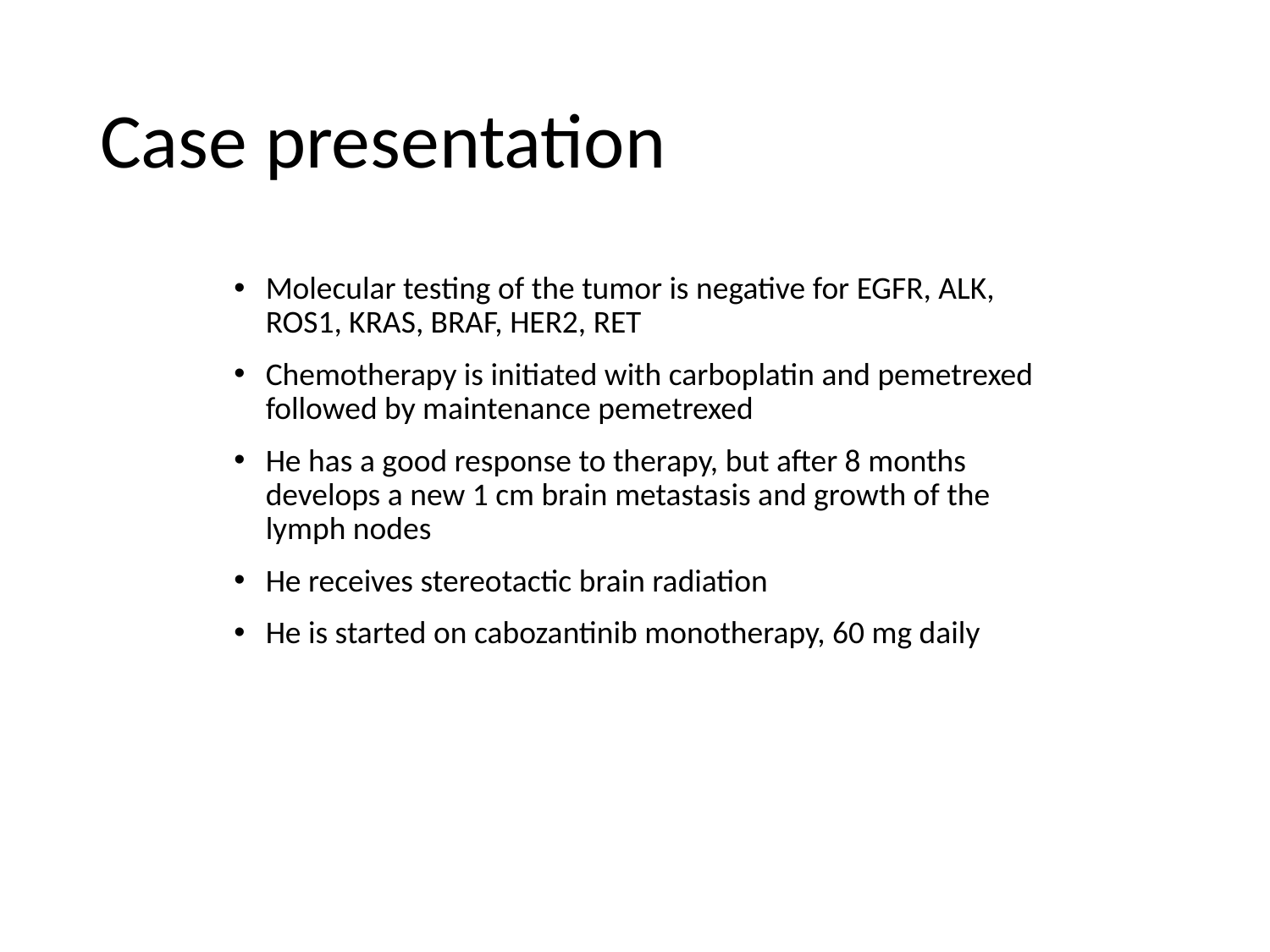

# Case presentation
Molecular testing of the tumor is negative for EGFR, ALK, ROS1, KRAS, BRAF, HER2, RET
Chemotherapy is initiated with carboplatin and pemetrexed followed by maintenance pemetrexed
He has a good response to therapy, but after 8 months develops a new 1 cm brain metastasis and growth of the lymph nodes
He receives stereotactic brain radiation
He is started on cabozantinib monotherapy, 60 mg daily